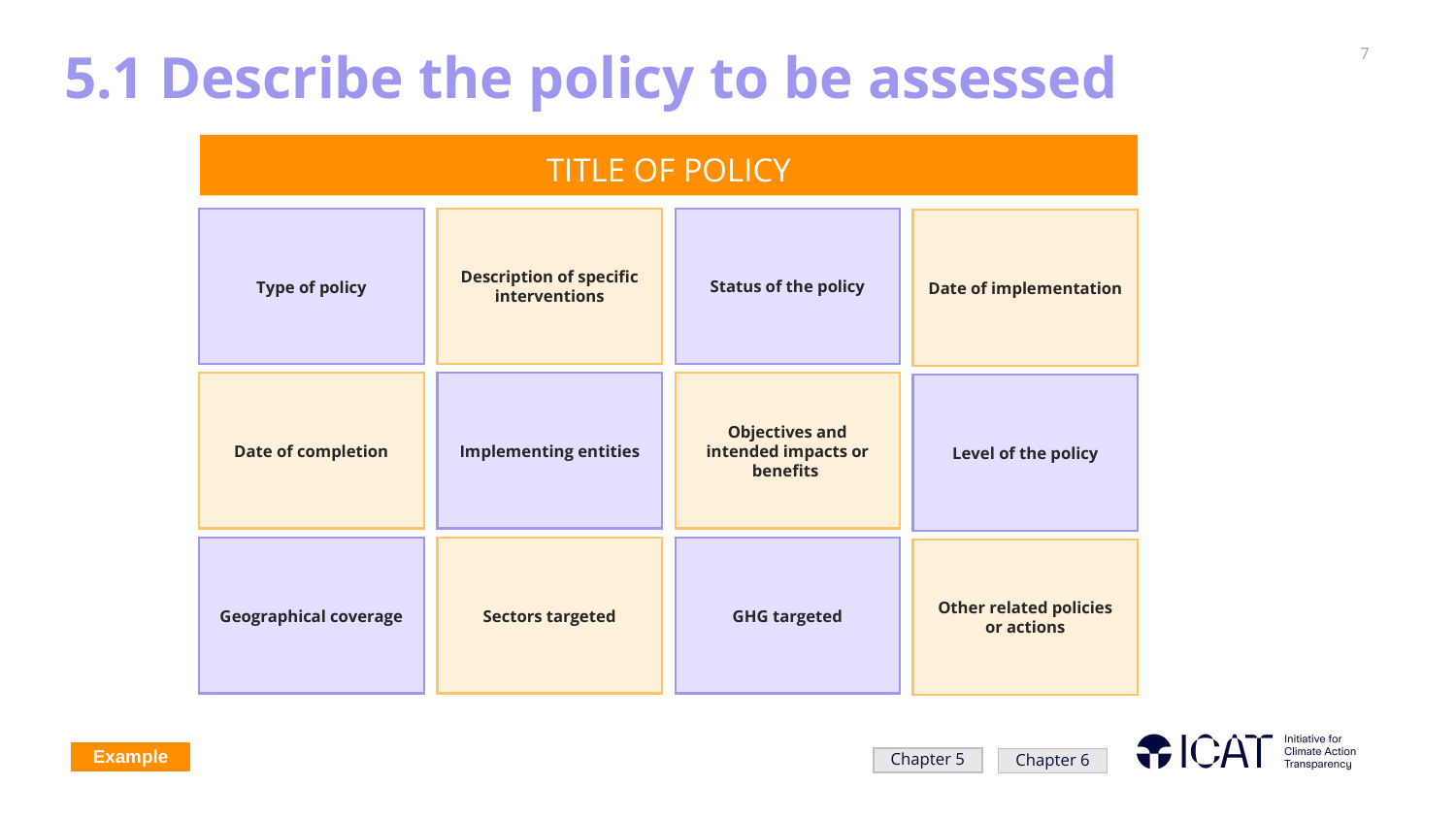

# 5.1 Describe the policy to be assessed
TITLE OF POLICY

Description of specific interventions
Status of the policy
Type of policy
Date of implementation
Date of completion
Implementing entities
Objectives and intended impacts or benefits
Level of the policy
Geographical coverage
Sectors targeted
GHG targeted
Other related policies or actions
Example

Chapter 5

Chapter 6